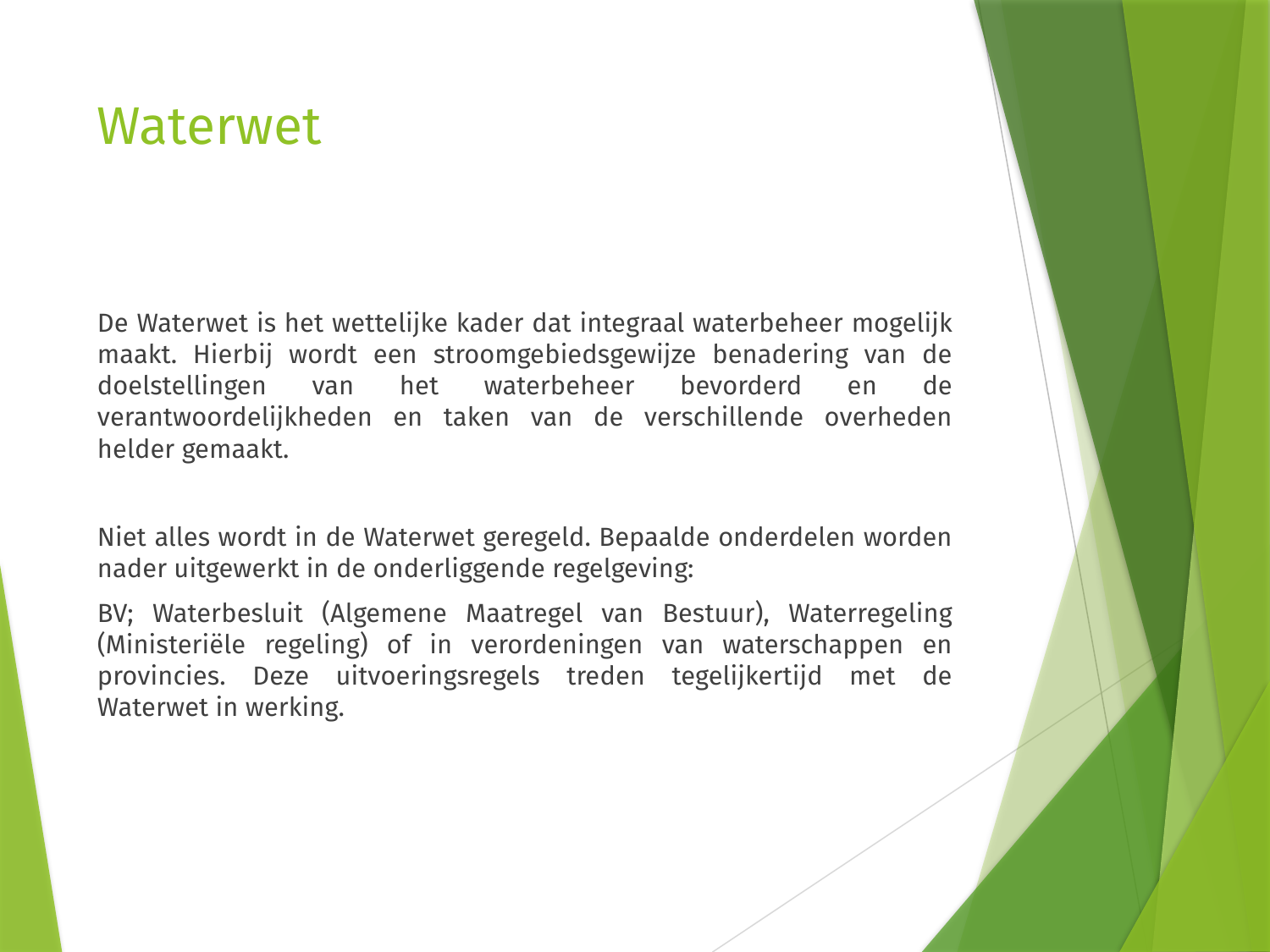

# Waterwet
De Waterwet is het wettelijke kader dat integraal waterbeheer mogelijk maakt. Hierbij wordt een stroomgebiedsgewijze benadering van de doelstellingen van het waterbeheer bevorderd en de verantwoordelijkheden en taken van de verschillende overheden helder gemaakt.

Niet alles wordt in de Waterwet geregeld. Bepaalde onderdelen worden nader uitgewerkt in de onderliggende regelgeving:
BV; Waterbesluit (Algemene Maatregel van Bestuur), Waterregeling (Ministeriële regeling) of in verordeningen van waterschappen en provincies. Deze uitvoeringsregels treden tegelijkertijd met de Waterwet in werking.